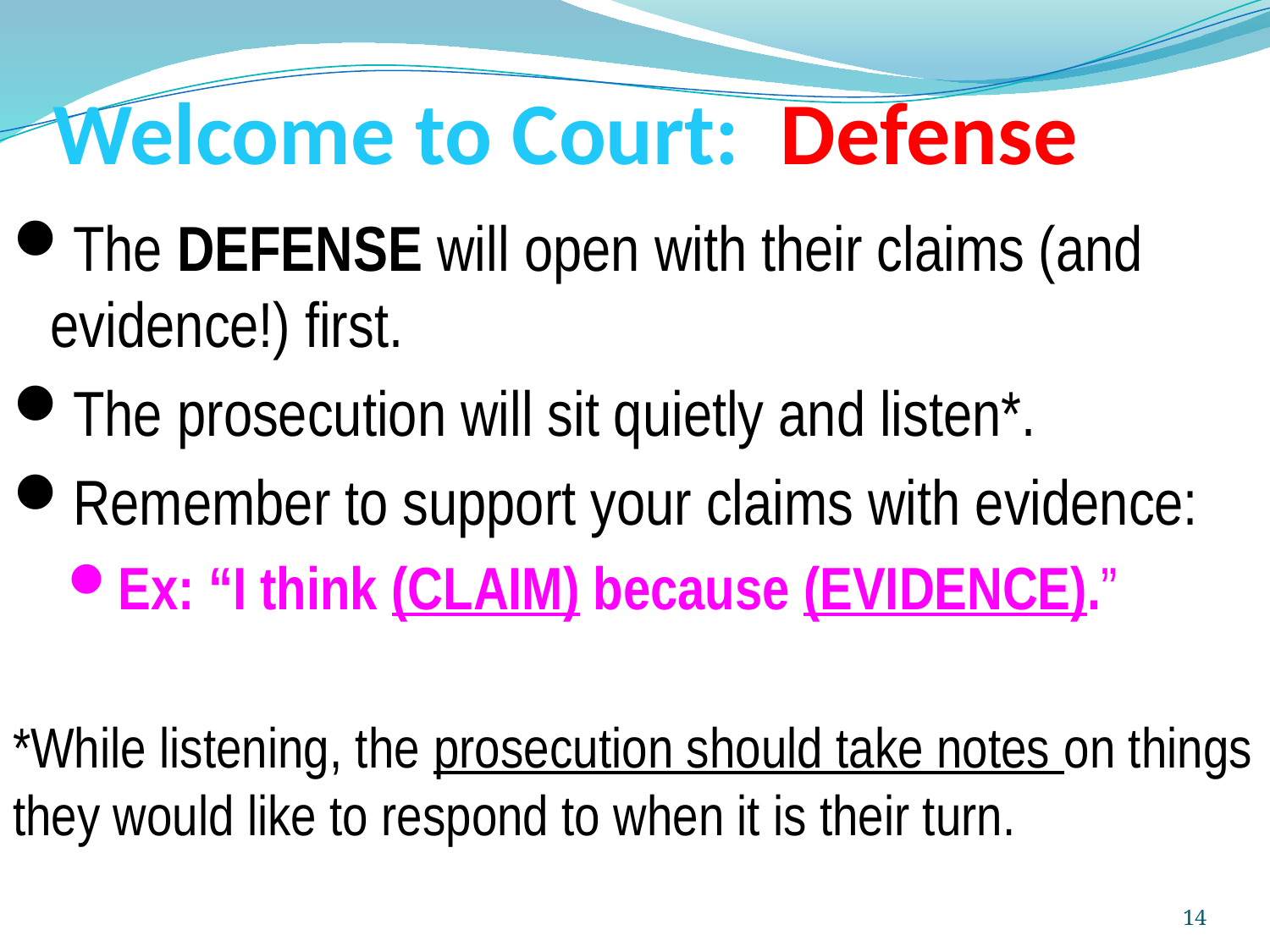

# Welcome to Court:  Defense
The DEFENSE will open with their claims (and evidence!) first.
The prosecution will sit quietly and listen*.
Remember to support your claims with evidence:
Ex: “I think (CLAIM) because (EVIDENCE).”

*While listening, the prosecution should take notes on things they would like to respond to when it is their turn.
14